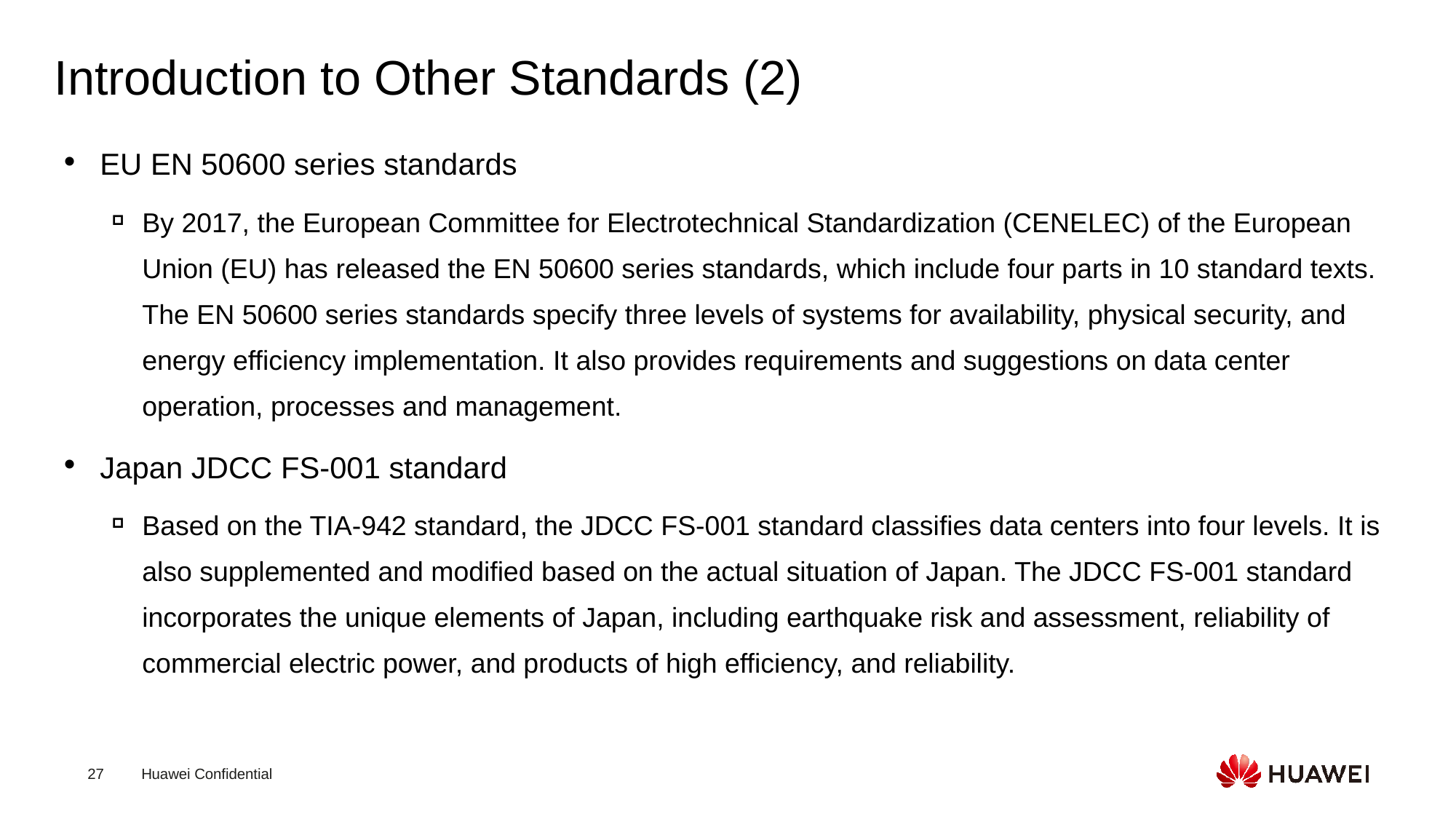

# Introduction to Other Standards (2)
EU EN 50600 series standards
By 2017, the European Committee for Electrotechnical Standardization (CENELEC) of the European Union (EU) has released the EN 50600 series standards, which include four parts in 10 standard texts. The EN 50600 series standards specify three levels of systems for availability, physical security, and energy efficiency implementation. It also provides requirements and suggestions on data center operation, processes and management.
Japan JDCC FS-001 standard
Based on the TIA-942 standard, the JDCC FS-001 standard classifies data centers into four levels. It is also supplemented and modified based on the actual situation of Japan. The JDCC FS-001 standard incorporates the unique elements of Japan, including earthquake risk and assessment, reliability of commercial electric power, and products of high efficiency, and reliability.